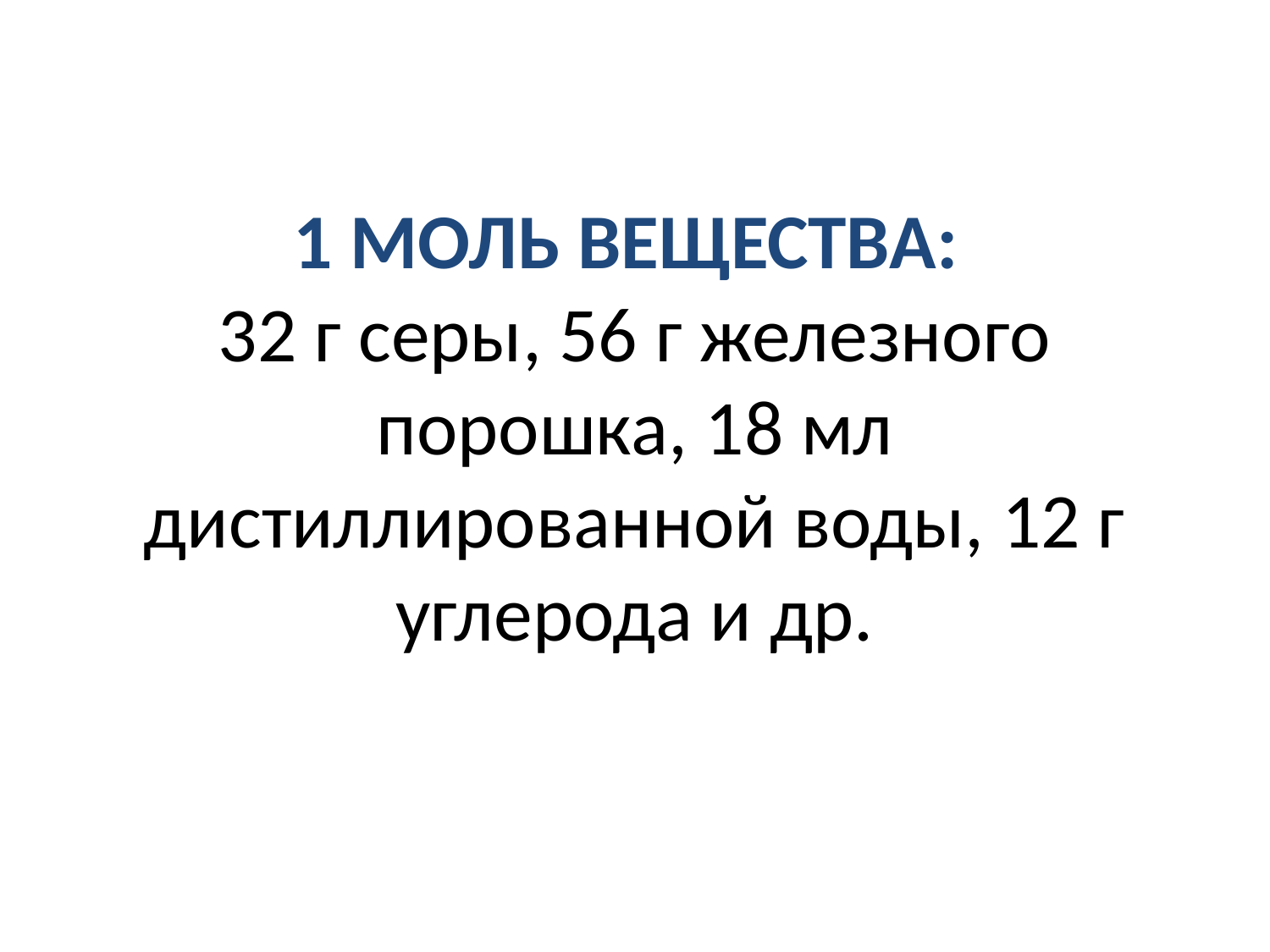

# 1 МОЛЬ ВЕЩЕСТВА: 32 г серы, 56 г железного порошка, 18 мл дистиллированной воды, 12 г углерода и др.